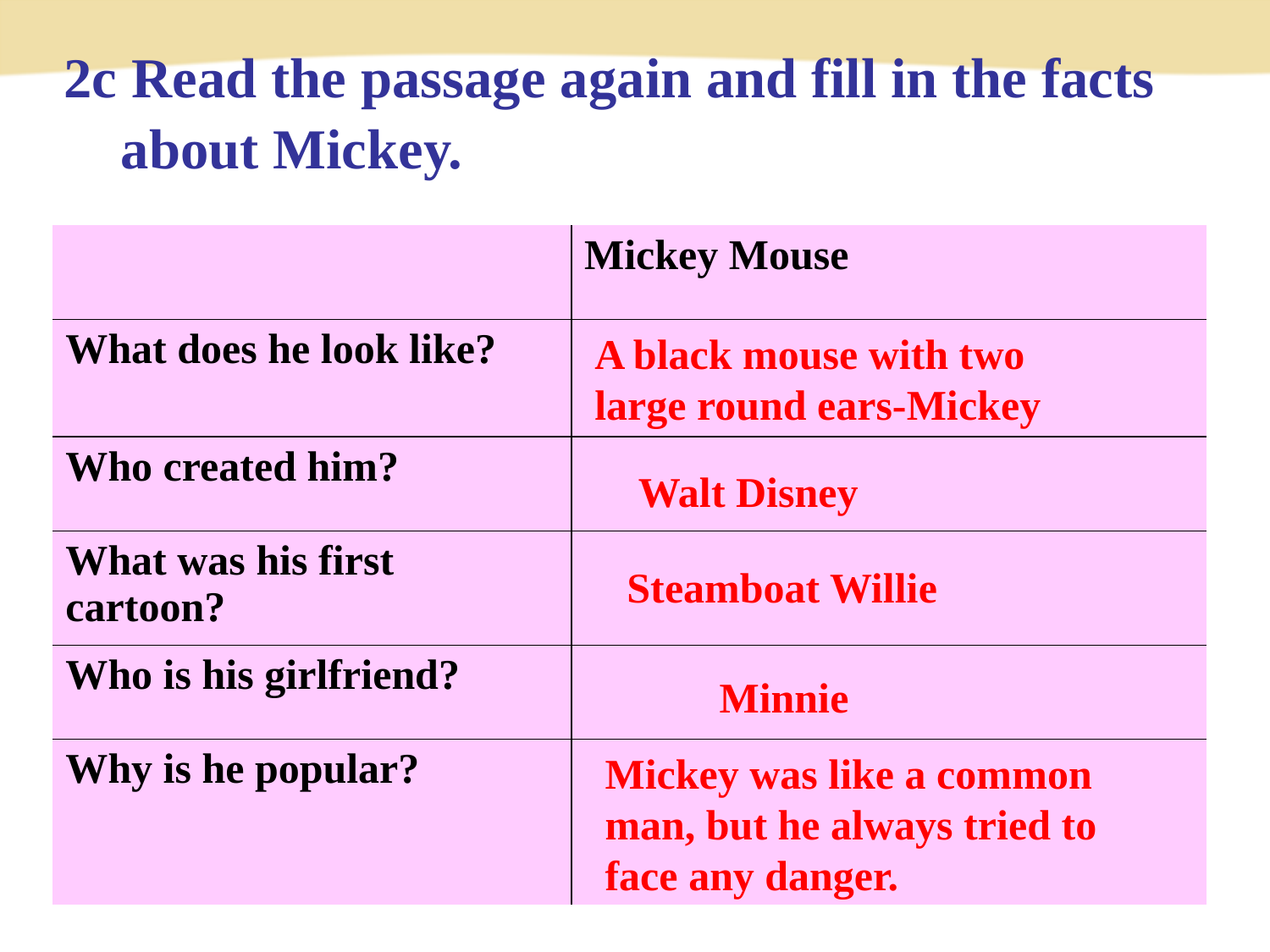

2c Read the passage again and fill in the facts
    about Mickey.
|  | Mickey Mouse |
| --- | --- |
| What does he look like? |  |
| Who created him? |  |
| What was his first cartoon? |  |
| Who is his girlfriend? |  |
| Why is he popular? |  |
A black mouse with two large round ears-Mickey
Walt Disney
Steamboat Willie

Minnie
Mickey was like a common man, but he always tried to face any danger.